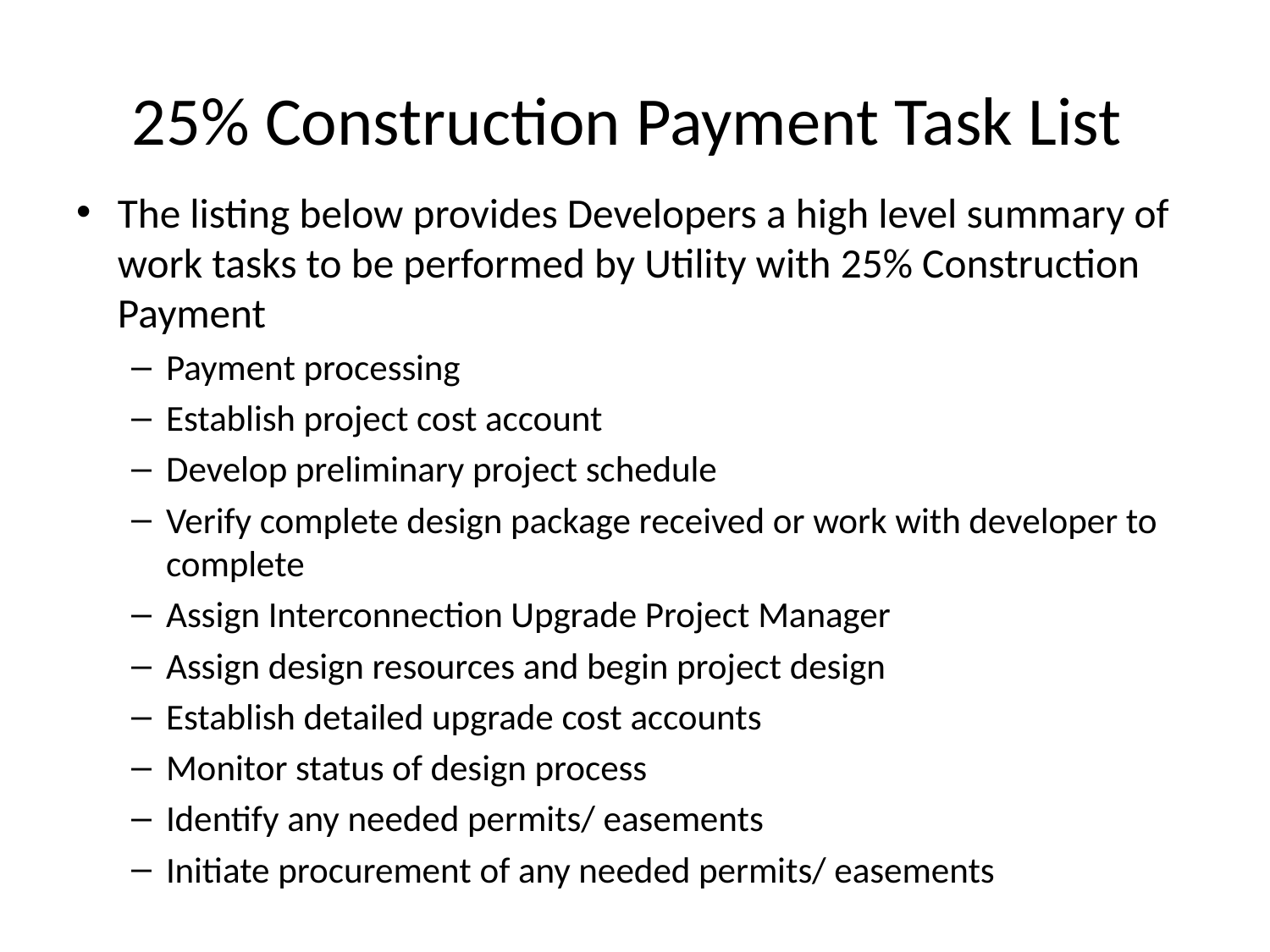

# 25% Construction Payment Task List
The listing below provides Developers a high level summary of work tasks to be performed by Utility with 25% Construction Payment
Payment processing
Establish project cost account
Develop preliminary project schedule
Verify complete design package received or work with developer to complete
Assign Interconnection Upgrade Project Manager
Assign design resources and begin project design
Establish detailed upgrade cost accounts
Monitor status of design process
Identify any needed permits/ easements
Initiate procurement of any needed permits/ easements